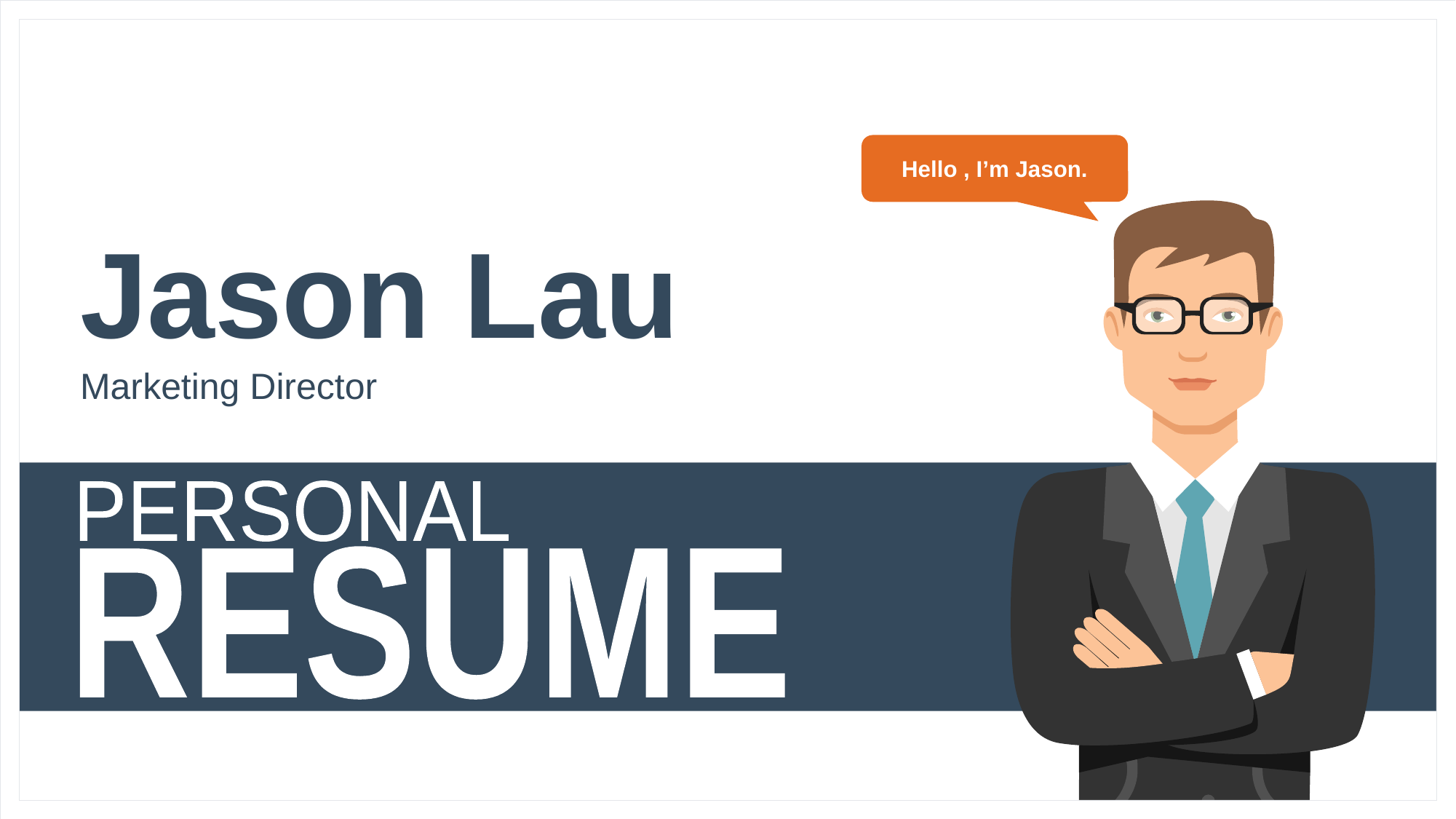

Hello , I’m Jason.
# Jason Lau
Marketing Director
PERSONAL
RESUME